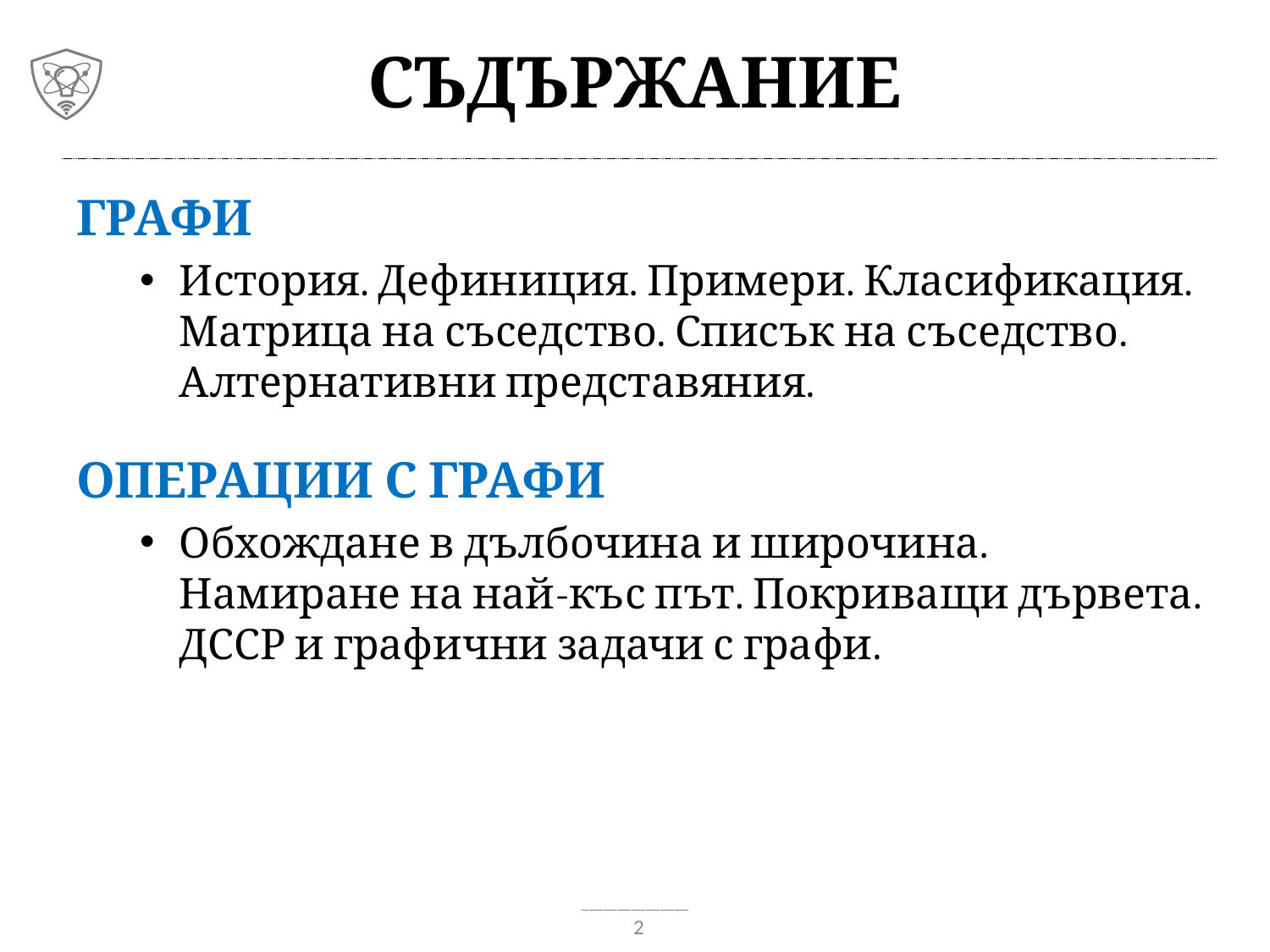

# Съдържание
Графи
История. Дефиниция. Примери. Класификация. Матрица на съседство. Списък на съседство. Алтернативни представяния.
Операции с графи
Обхождане в дълбочина и широчина. Намиране на най-къс път. Покриващи дървета. ДССР и графични задачи с графи.

2